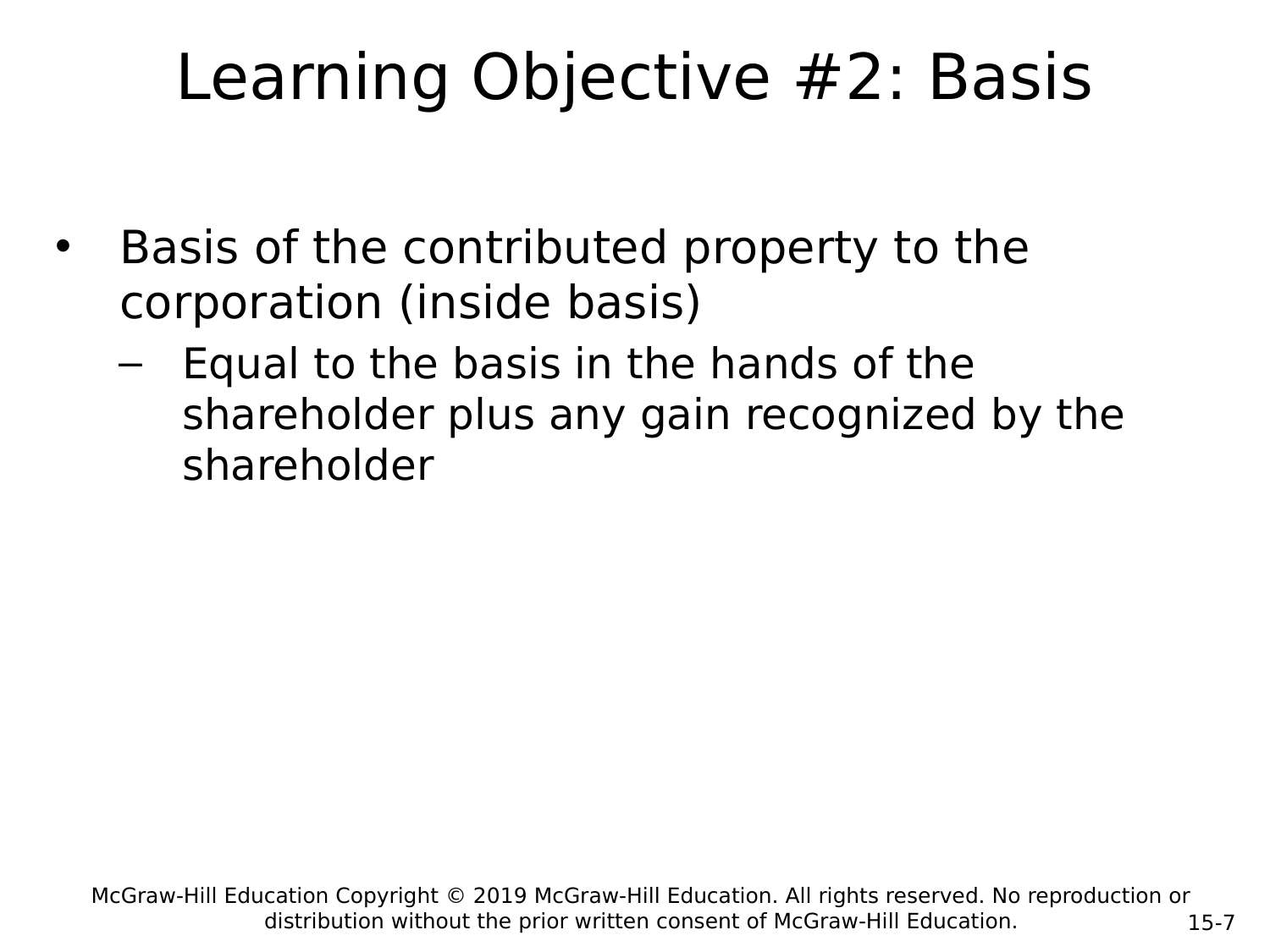

# Learning Objective #2: Basis
Basis of the contributed property to the corporation (inside basis)
Equal to the basis in the hands of the shareholder plus any gain recognized by the shareholder
McGraw-Hill Education Copyright © 2019 McGraw-Hill Education. All rights reserved. No reproduction or distribution without the prior written consent of McGraw-Hill Education.
15-7